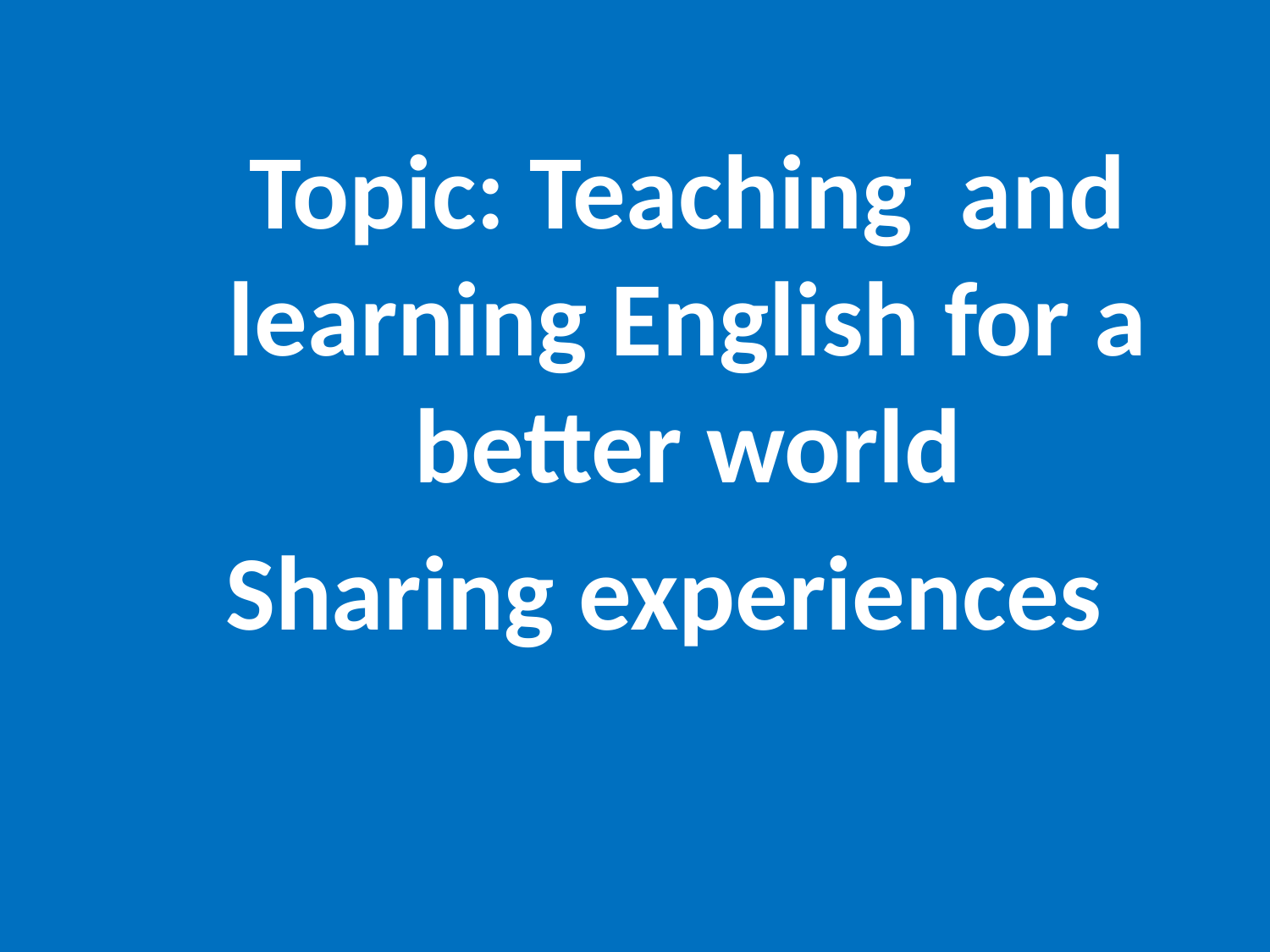

Topic: Teaching  and learning English for a better world
Sharing experiences
#